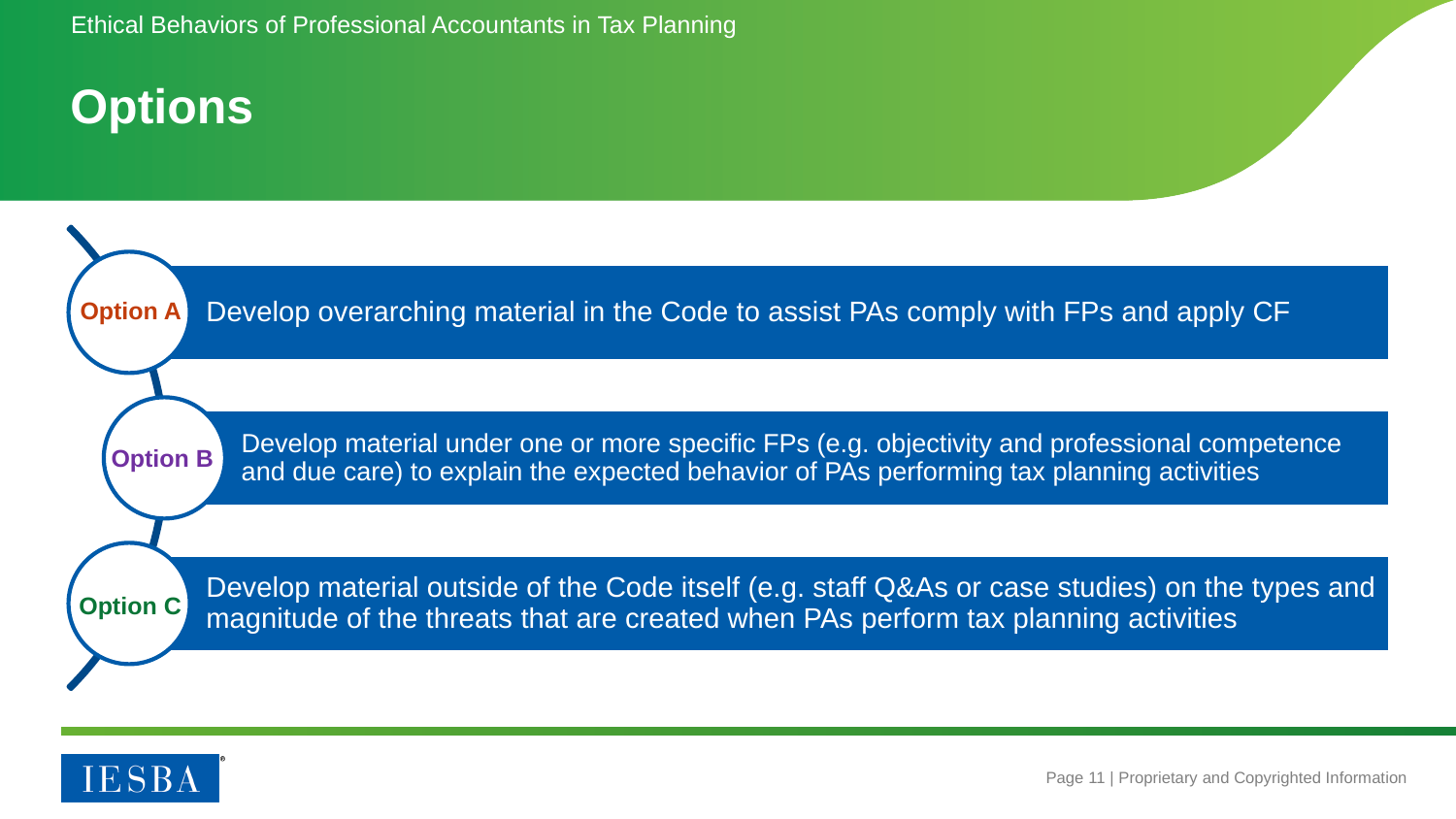

Ethical Behaviors of Professional Accountants in Tax Planning
# Options
Develop overarching material in the Code to assist PAs comply with FPs and apply CF
Develop material under one or more specific FPs (e.g. objectivity and professional competence and due care) to explain the expected behavior of PAs performing tax planning activities
Develop material outside of the Code itself (e.g. staff Q&As or case studies) on the types and magnitude of the threats that are created when PAs perform tax planning activities
Option A
Option B
Option C